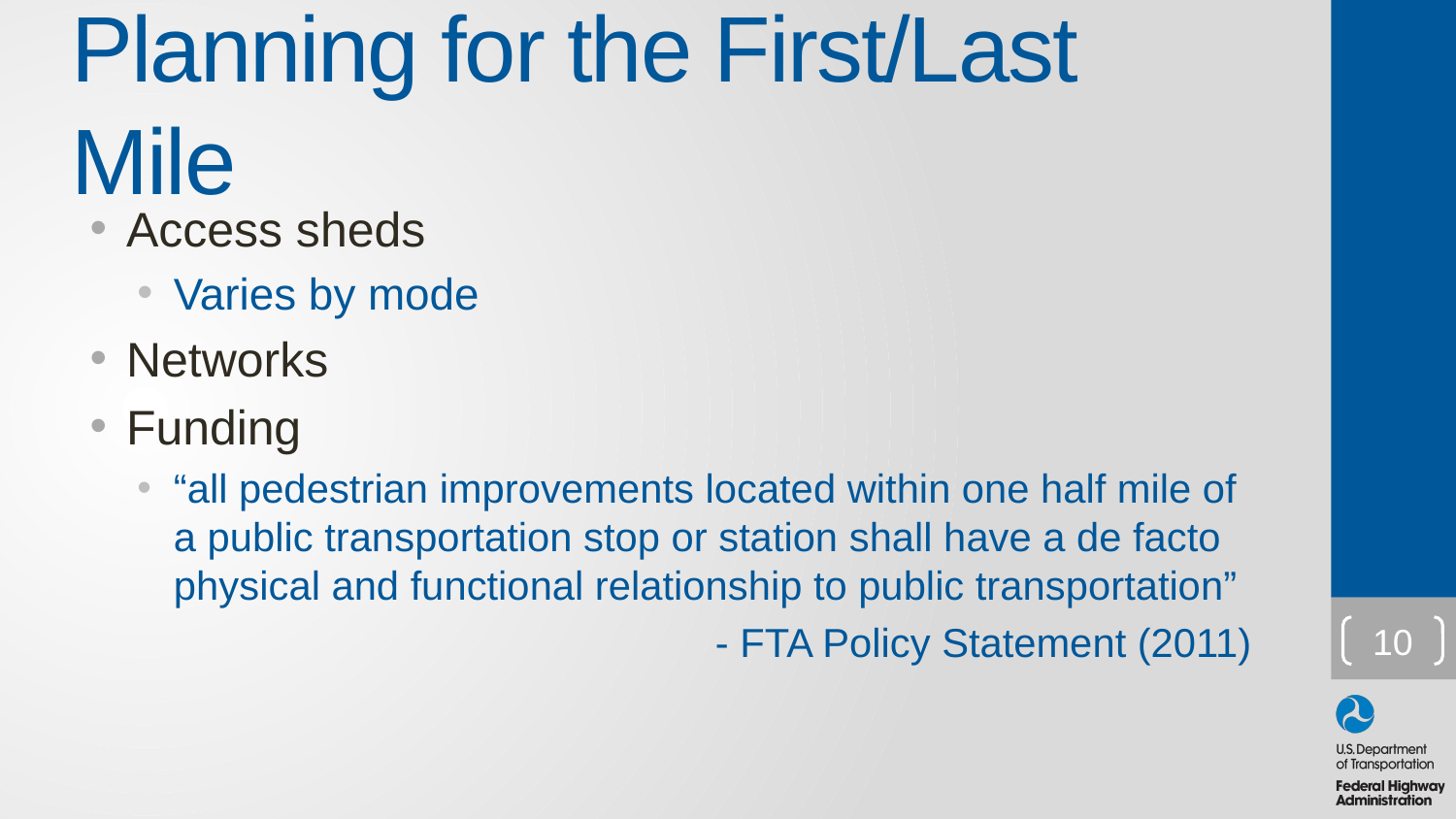

# Planning for the First/Last Mile
Access sheds
Varies by mode
Networks
Funding
“all pedestrian improvements located within one half mile of a public transportation stop or station shall have a de facto physical and functional relationship to public transportation”
- FTA Policy Statement (2011)

10